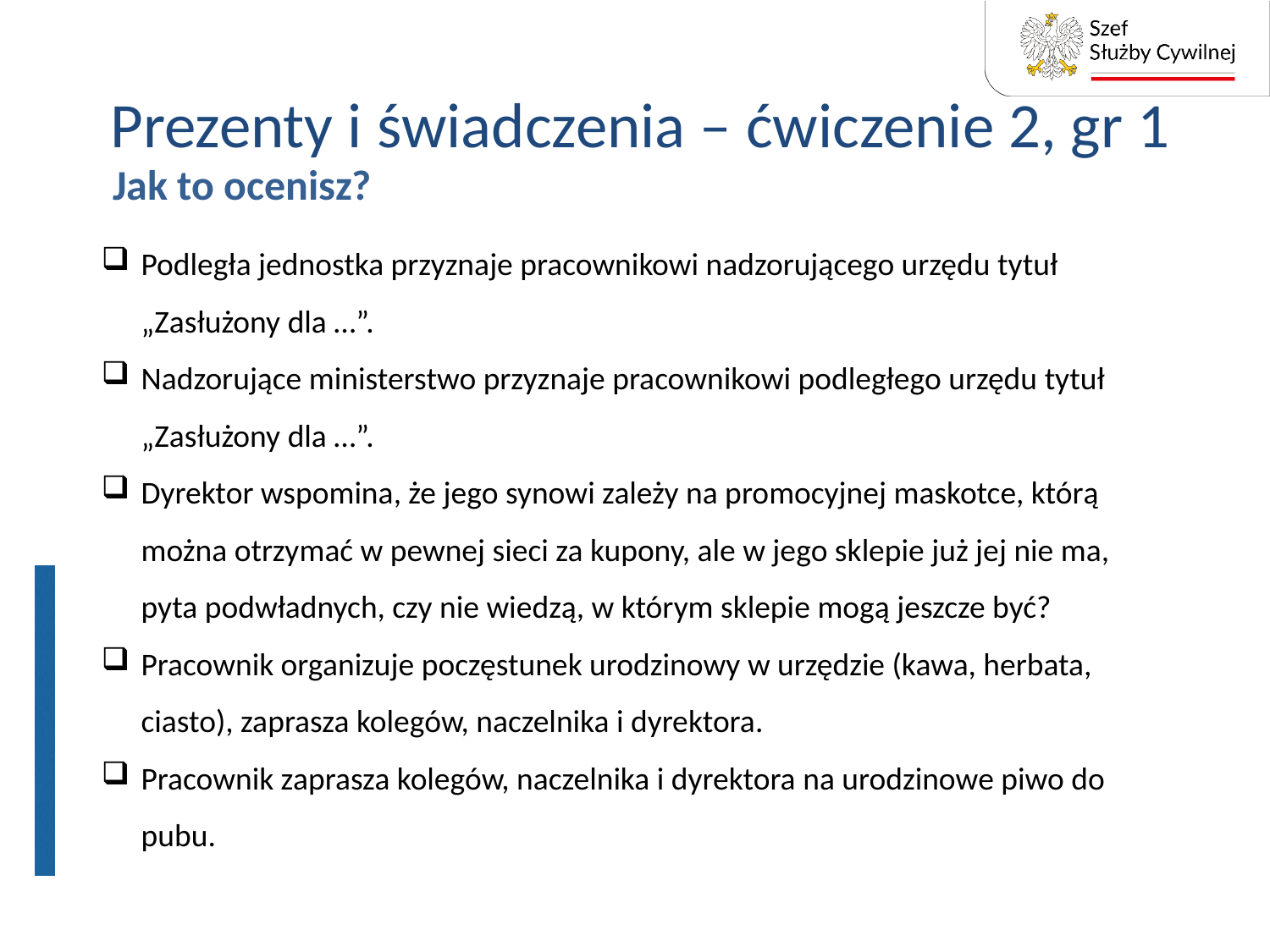

# Prezenty i świadczenia – ćwiczenie 2, gr 1
Jak to ocenisz?
Podległa jednostka przyznaje pracownikowi nadzorującego urzędu tytuł „Zasłużony dla …”.
Nadzorujące ministerstwo przyznaje pracownikowi podległego urzędu tytuł „Zasłużony dla …”.
Dyrektor wspomina, że jego synowi zależy na promocyjnej maskotce, którą można otrzymać w pewnej sieci za kupony, ale w jego sklepie już jej nie ma, pyta podwładnych, czy nie wiedzą, w którym sklepie mogą jeszcze być?
Pracownik organizuje poczęstunek urodzinowy w urzędzie (kawa, herbata, ciasto), zaprasza kolegów, naczelnika i dyrektora.
Pracownik zaprasza kolegów, naczelnika i dyrektora na urodzinowe piwo do pubu.